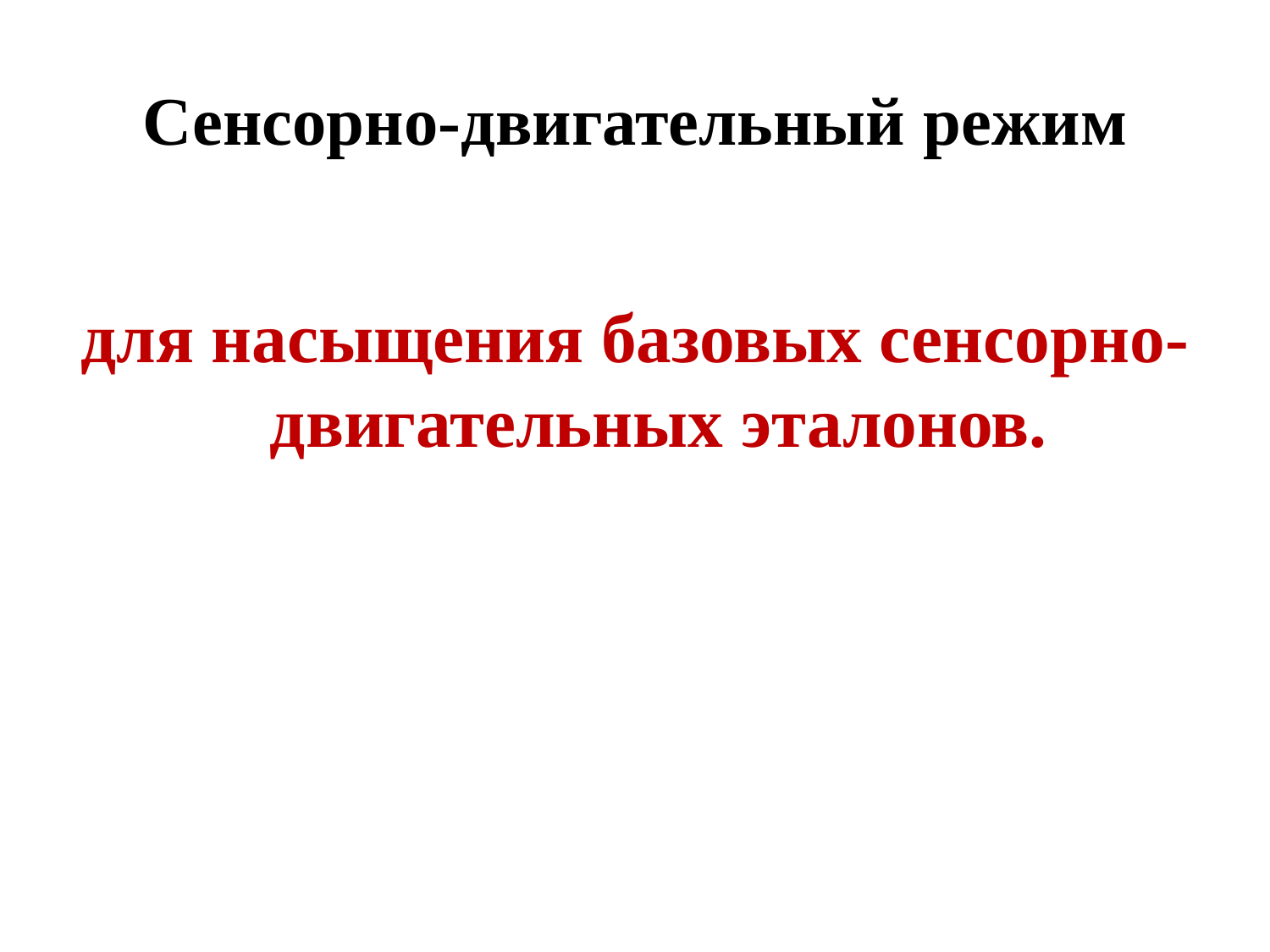

# Сенсорно-двигательный режим
для насыщения базовых сенсорно-двигательных эталонов.